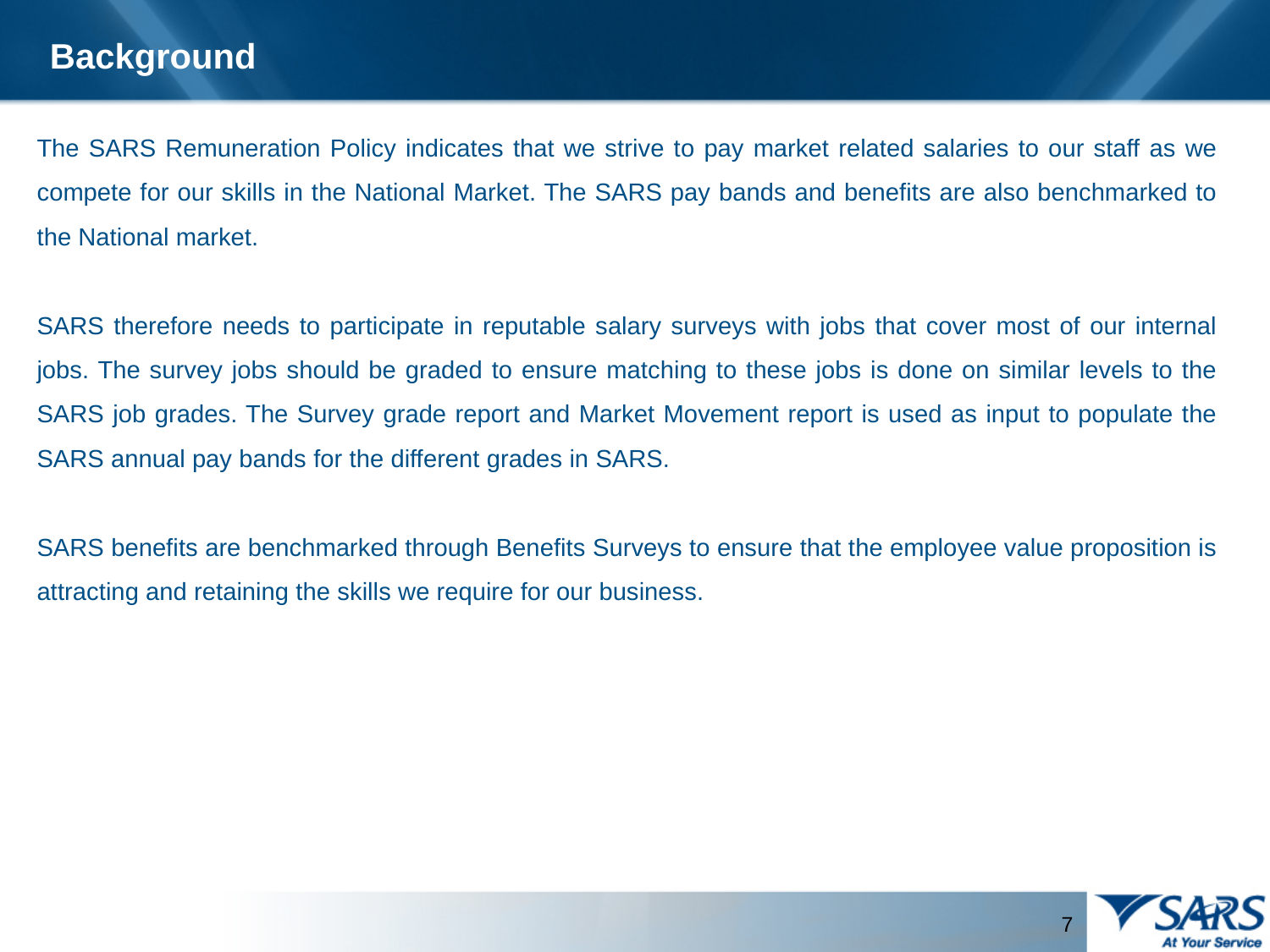

Background
The SARS Remuneration Policy indicates that we strive to pay market related salaries to our staff as we compete for our skills in the National Market. The SARS pay bands and benefits are also benchmarked to the National market.

SARS therefore needs to participate in reputable salary surveys with jobs that cover most of our internal jobs. The survey jobs should be graded to ensure matching to these jobs is done on similar levels to the SARS job grades. The Survey grade report and Market Movement report is used as input to populate the SARS annual pay bands for the different grades in SARS.

SARS benefits are benchmarked through Benefits Surveys to ensure that the employee value proposition is attracting and retaining the skills we require for our business.
7